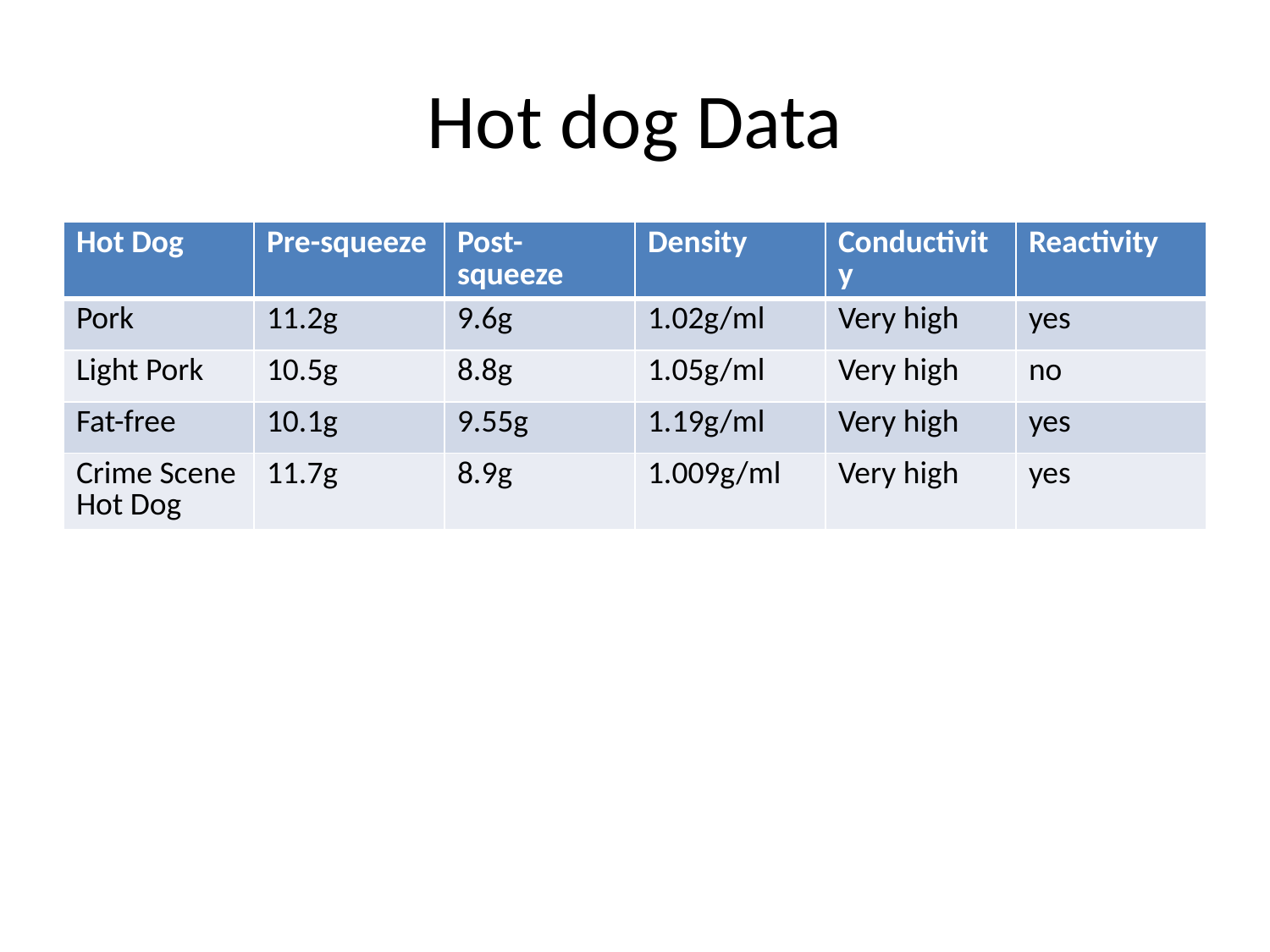

# Hot dog Data
| Hot Dog | Pre-squeeze | Post-squeeze | Density | Conductivity | Reactivity |
| --- | --- | --- | --- | --- | --- |
| Pork | 11.2g | 9.6g | 1.02g/ml | Very high | yes |
| Light Pork | 10.5g | 8.8g | 1.05g/ml | Very high | no |
| Fat-free | 10.1g | 9.55g | 1.19g/ml | Very high | yes |
| Crime Scene Hot Dog | 11.7g | 8.9g | 1.009g/ml | Very high | yes |